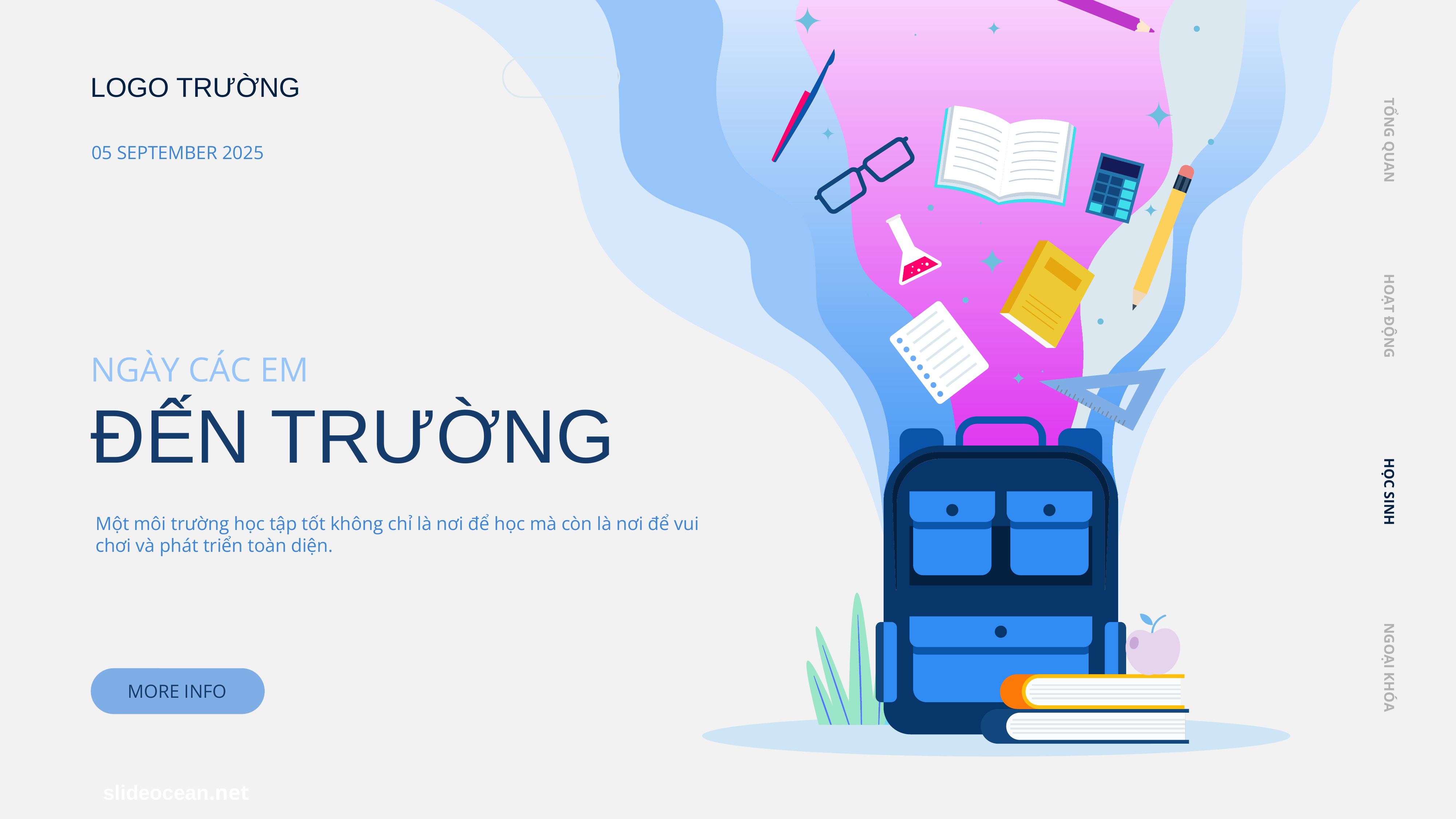

LOGO TRƯỜNG
05 SEPTEMBER 2025
NGÀY CÁC EM
ĐẾN TRƯỜNG
Một môi trường học tập tốt không chỉ là nơi để học mà còn là nơi để vui chơi và phát triển toàn diện.

MORE INFO

TỔNG QUAN

HOẠT ĐỘNG

HỌC SINH

NGOẠI KHÓA

slideocean.net